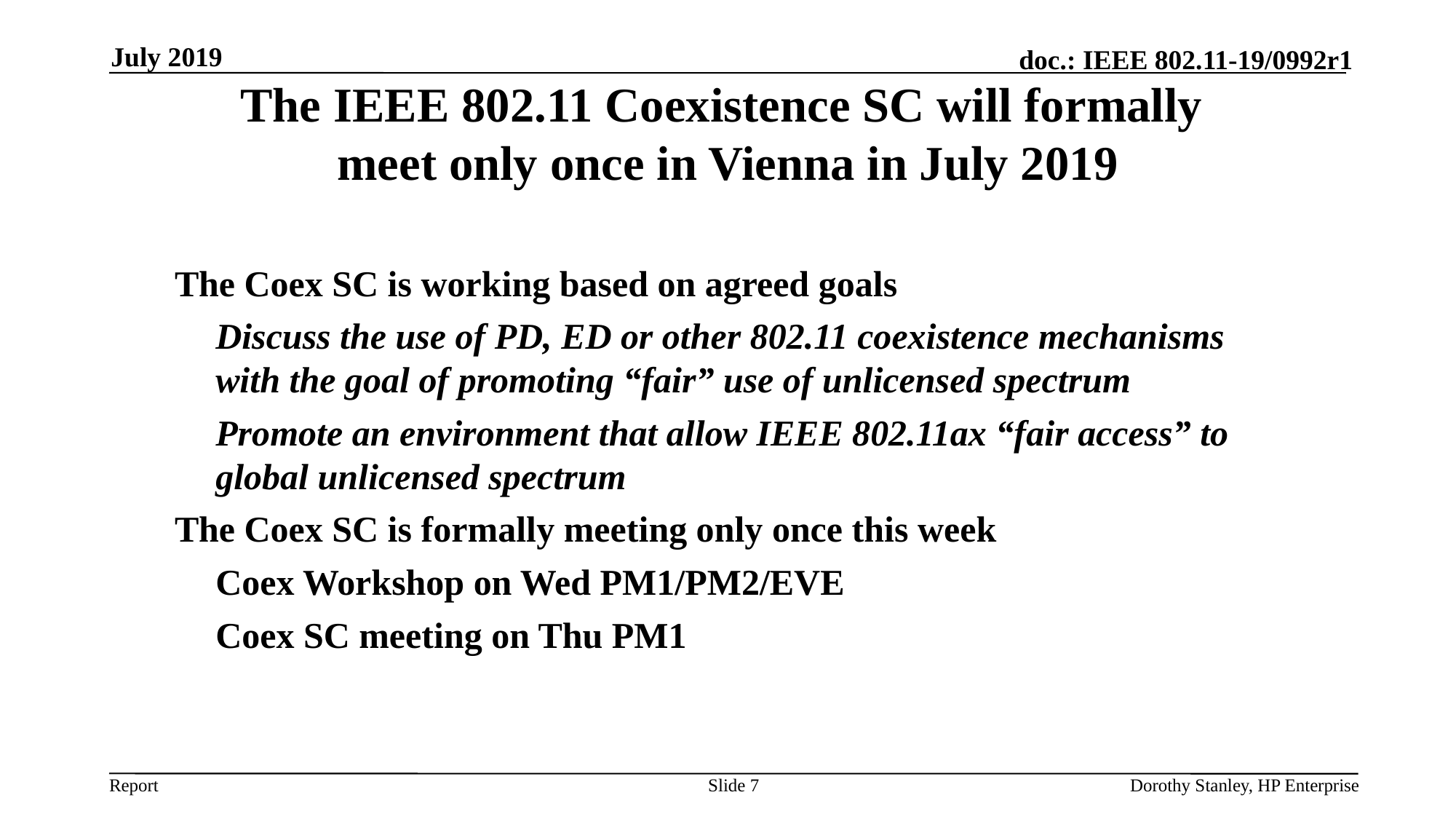

July 2019
The IEEE 802.11 Coexistence SC will formally
meet only once in Vienna in July 2019
The Coex SC is working based on agreed goals
	Discuss the use of PD, ED or other 802.11 coexistence mechanisms with the goal of promoting “fair” use of unlicensed spectrum
	Promote an environment that allow IEEE 802.11ax “fair access” to global unlicensed spectrum
The Coex SC is formally meeting only once this week
	Coex Workshop on Wed PM1/PM2/EVE
	Coex SC meeting on Thu PM1
Slide 7
Dorothy Stanley, HP Enterprise